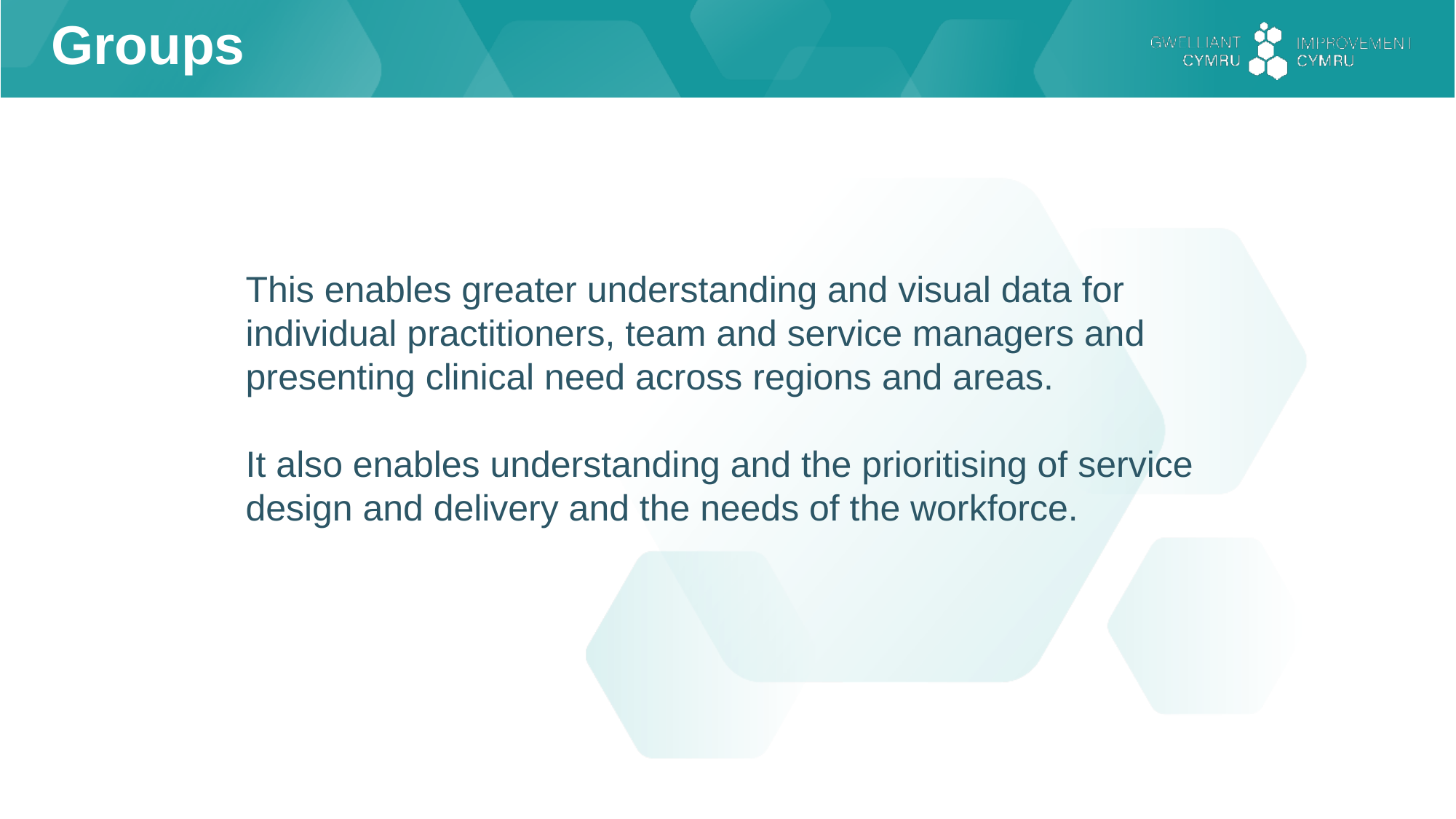

Groups

This enables greater understanding and visual data for individual practitioners, team and service managers and presenting clinical need across regions and areas.

It also enables understanding and the prioritising of service design and delivery and the needs of the workforce.